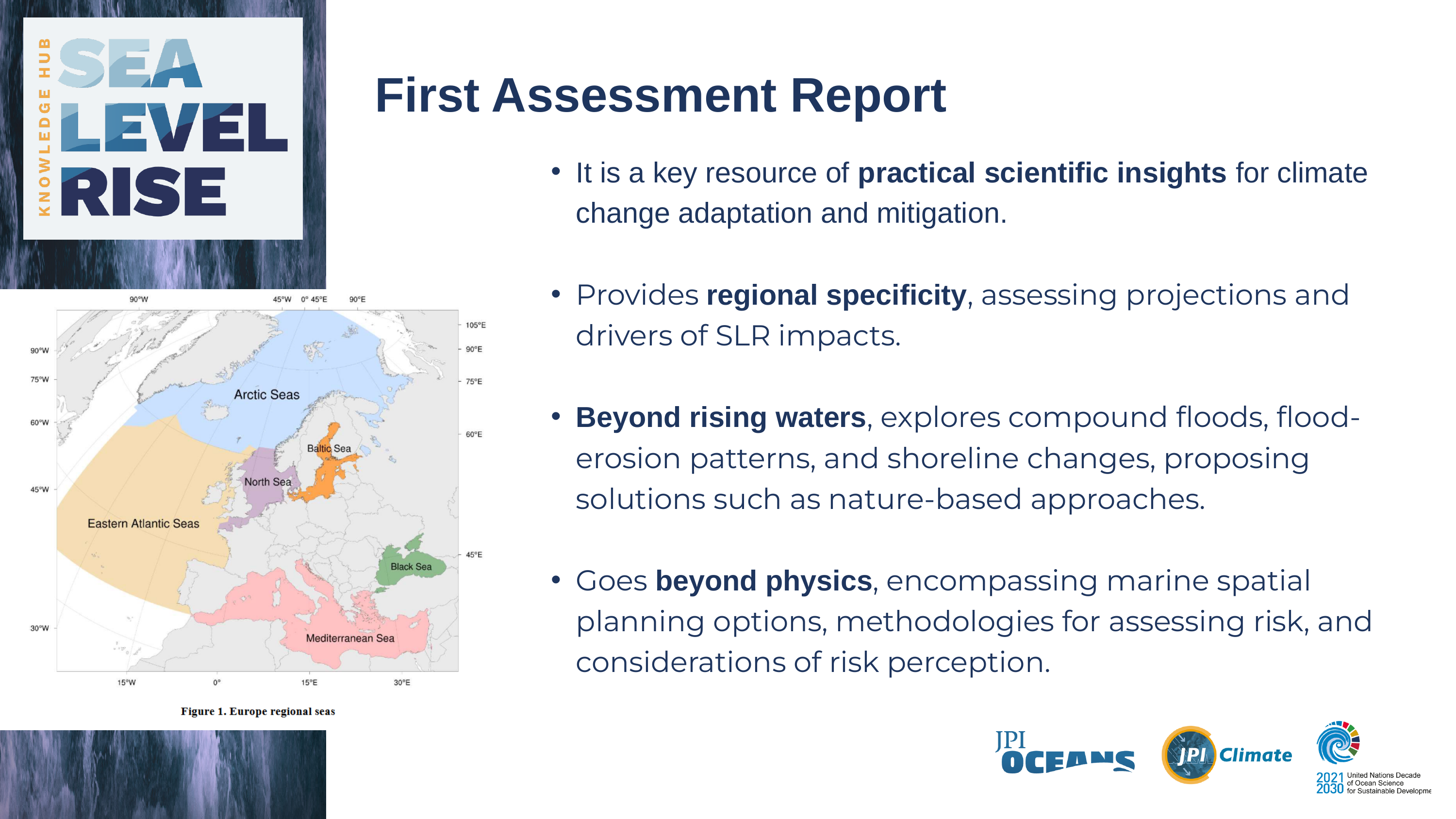

First Assessment Report

It is a key resource of practical scientific insights for climate change adaptation and mitigation.

Provides regional specificity, assessing projections and drivers of SLR impacts.

Beyond rising waters, explores compound floods, flood-erosion patterns, and shoreline changes, proposing solutions such as nature-based approaches.

Goes beyond physics, encompassing marine spatial planning options, methodologies for assessing risk, and considerations of risk perception.